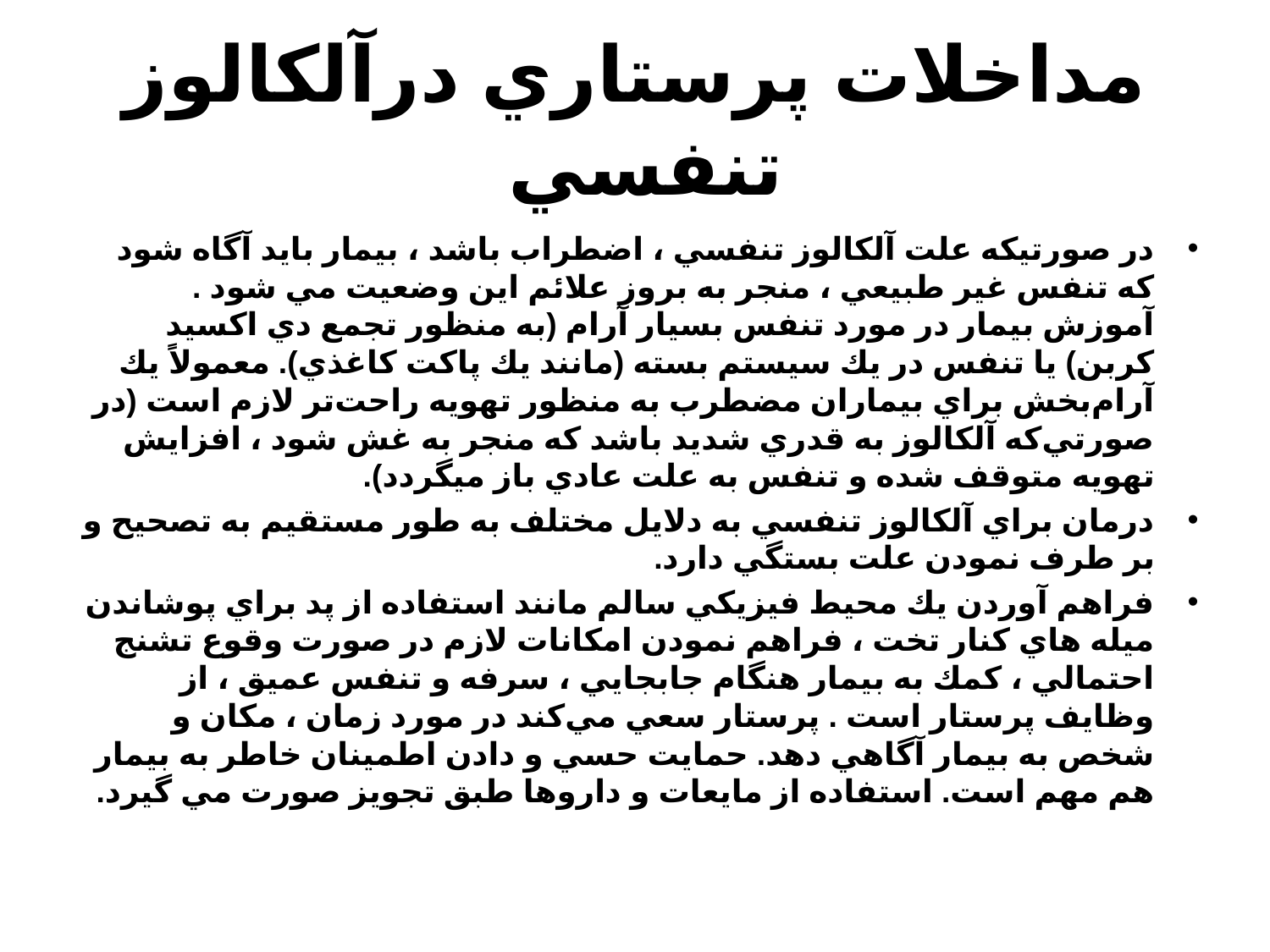

# مداخلات پرستاري درآلكالوز تنفسي
در صورتيكه علت آلكالوز تنفسي ، اضطراب باشد ، بيمار بايد آگاه شود كه تنفس غير طبيعي ، منجر به بروز علائم اين وضعيت مي شود . آموزش بيمار در مورد تنفس بسيار آرام (به منظور تجمع دي اكسيد كربن) يا تنفس در يك سيستم بسته (مانند يك پاكت كاغذي). معمولاً يك آرام‌بخش براي بيماران مضطرب به منظور تهويه راحت‌تر لازم است (در صورتي‌كه آلكالوز به قدري شديد باشد كه منجر به غش شود ، افزايش تهويه متوقف شده و تنفس به علت عادي باز ميگردد).
درمان براي آلكالوز تنفسي به دلايل مختلف به طور مستقيم به تصحيح و بر طرف نمودن علت بستگي دارد.
فراهم آوردن يك محيط فيزيكي سالم مانند استفاده از پد براي پوشاندن ميله هاي كنار تخت ، فراهم نمودن امكانات لازم در صورت وقوع تشنج احتمالي ، كمك به بيمار هنگام جابجايي ، سرفه و تنفس عميق ، از وظايف پرستار است . پرستار سعي مي‌كند در مورد زمان ، مكان و شخص به بيمار آگاهي دهد. حمايت حسي و دادن اطمينان خاطر به بيمار هم مهم است. استفاده از مايعات و داروها طبق تجويز صورت مي گيرد.